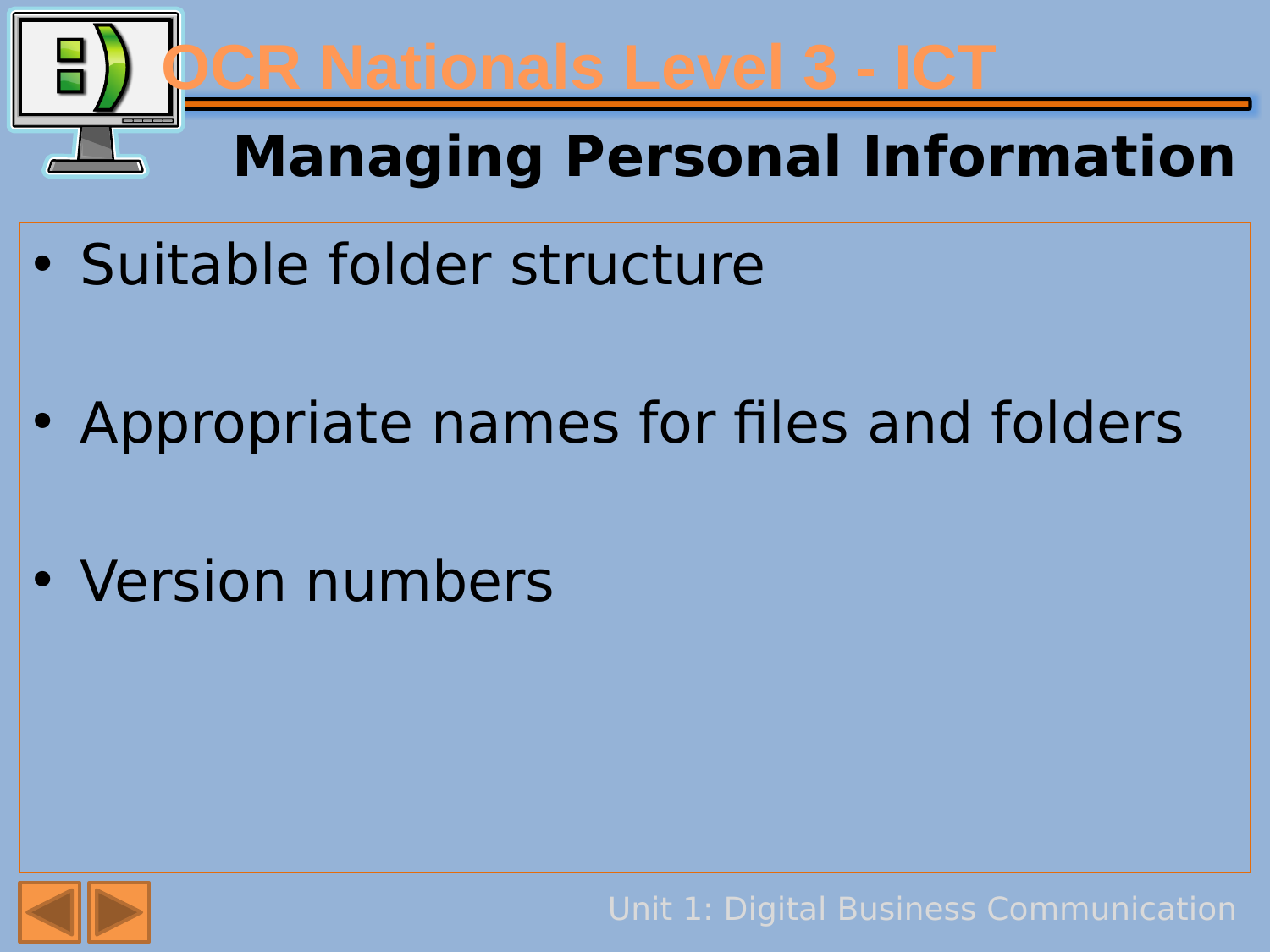

# Managing Personal Information
Suitable folder structure

Appropriate names for files and folders

Version numbers